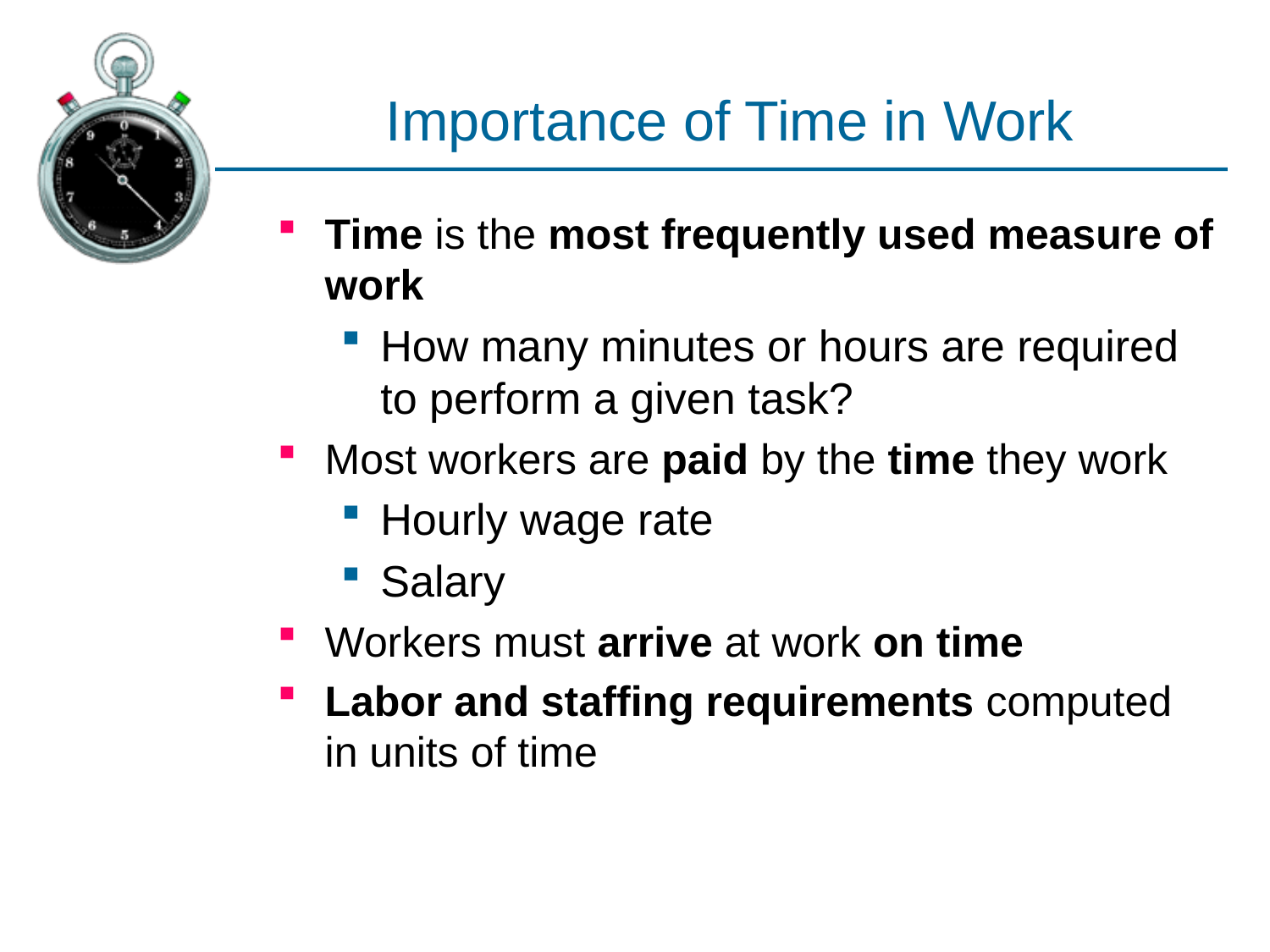

# Importance of Time in Work
Time is the most frequently used measure of work
How many minutes or hours are required to perform a given task?
Most workers are paid by the time they work
Hourly wage rate
Salary
Workers must arrive at work on time
Labor and staffing requirements computed in units of time